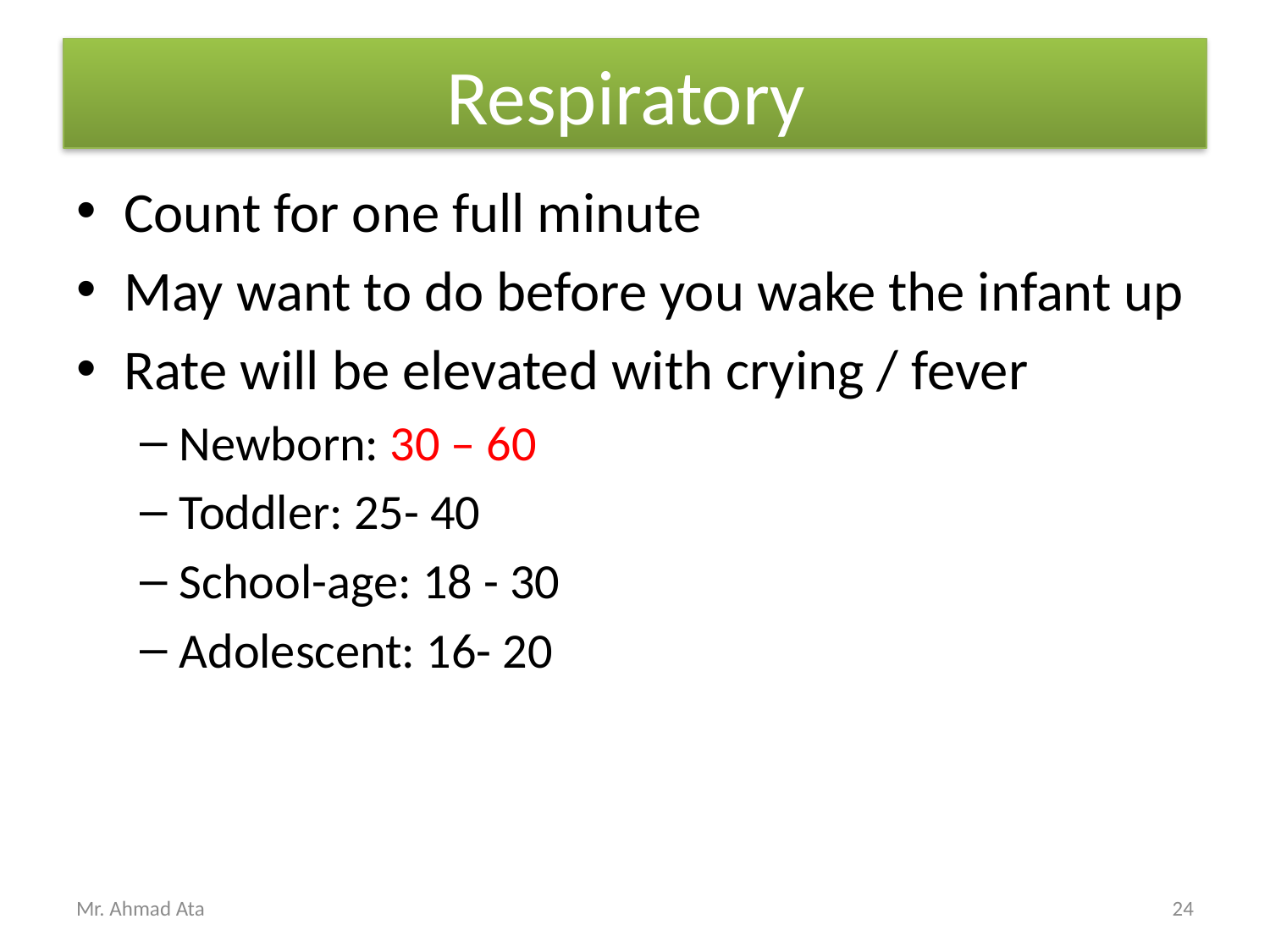

# Respiratory
Count for one full minute
May want to do before you wake the infant up
Rate will be elevated with crying / fever
Newborn: 30 – 60
Toddler: 25- 40
School-age: 18 - 30
Adolescent: 16- 20

Mr. Ahmad Ata
24